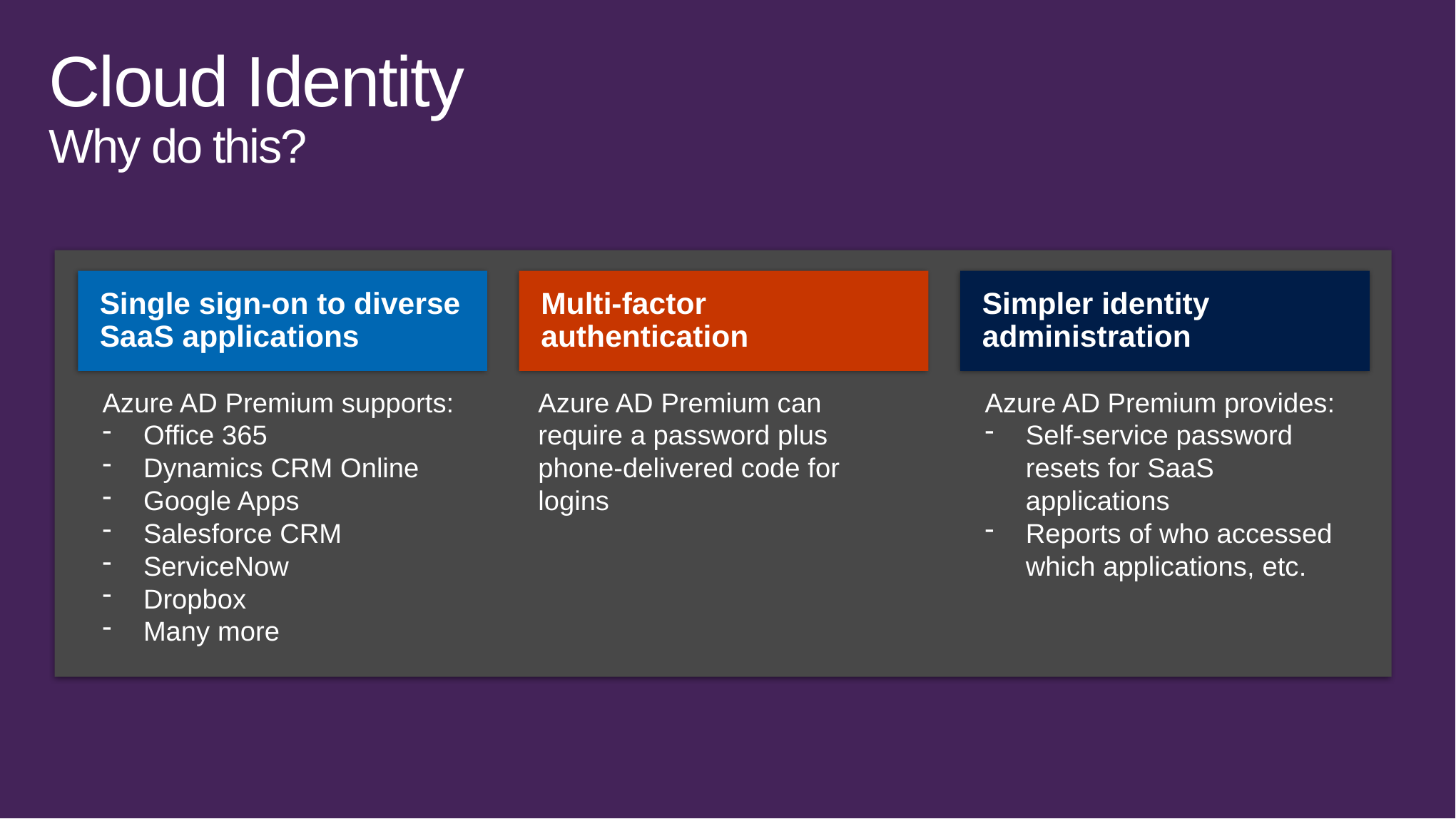

# Cloud Identity Why do this?

Single sign-on to diverse SaaS applications
Azure AD Premium supports:
Office 365
Dynamics CRM Online
Google Apps
Salesforce CRM
ServiceNow
Dropbox
Many more
Multi-factor authentication
Azure AD Premium can require a password plus phone-delivered code for logins
Simpler identity administration
Azure AD Premium provides:
Self-service password resets for SaaS applications
Reports of who accessed which applications, etc.